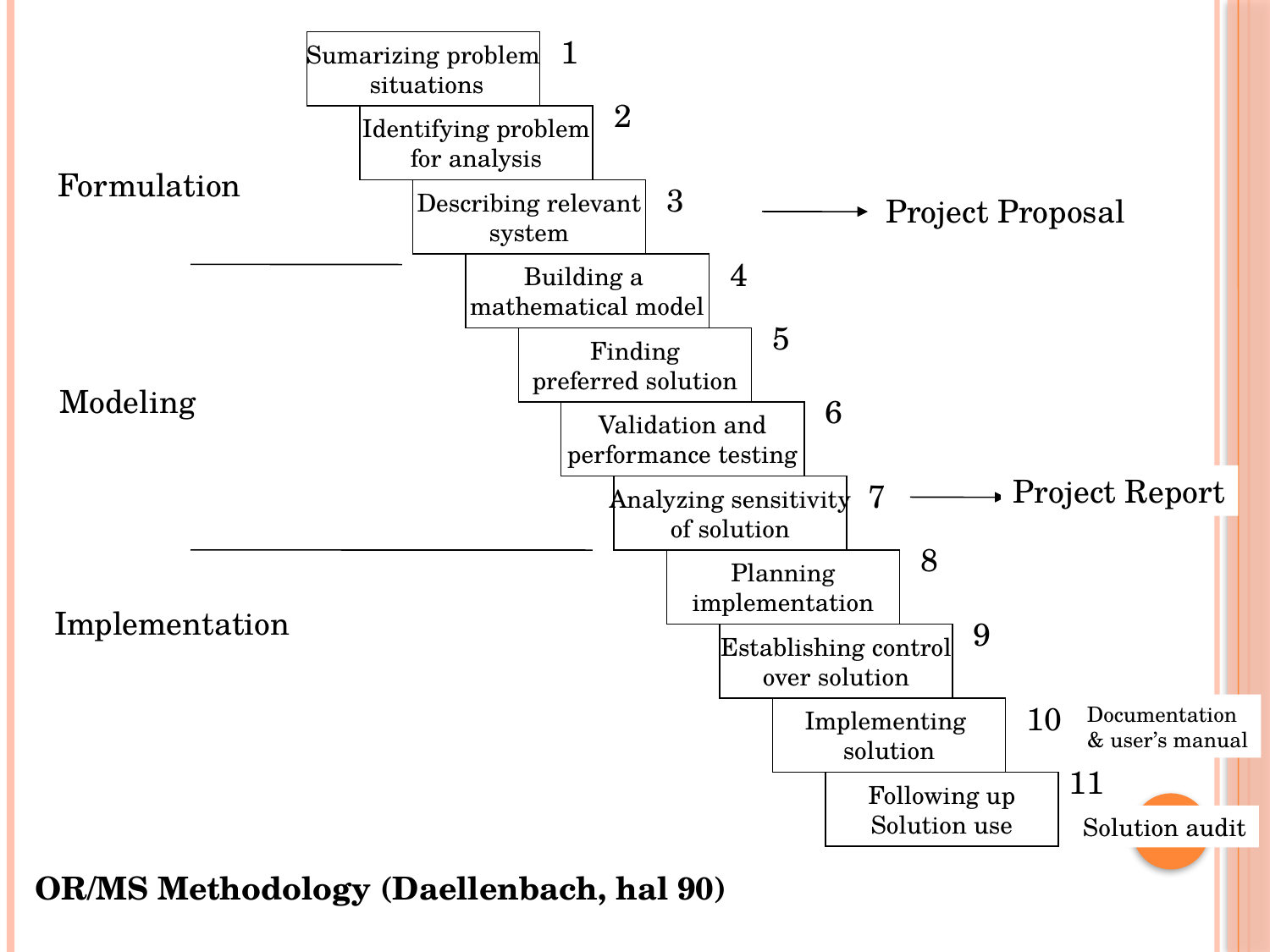

1
Sumarizing problem
 situations
2
Identifying problem
for analysis
Formulation
3
Describing relevant
system
Project Proposal

4
Building a
mathematical model

5
Finding
preferred solution
Modeling
6
Validation and
performance testing
Project Report
7
Analyzing sensitivity
of solution

8

Planning
implementation
Implementation
9
Establishing control
over solution
10
Documentation
& user’s manual
Implementing
solution
11
Following up
Solution use
Solution audit
OR/MS Methodology (Daellenbach, hal 90)